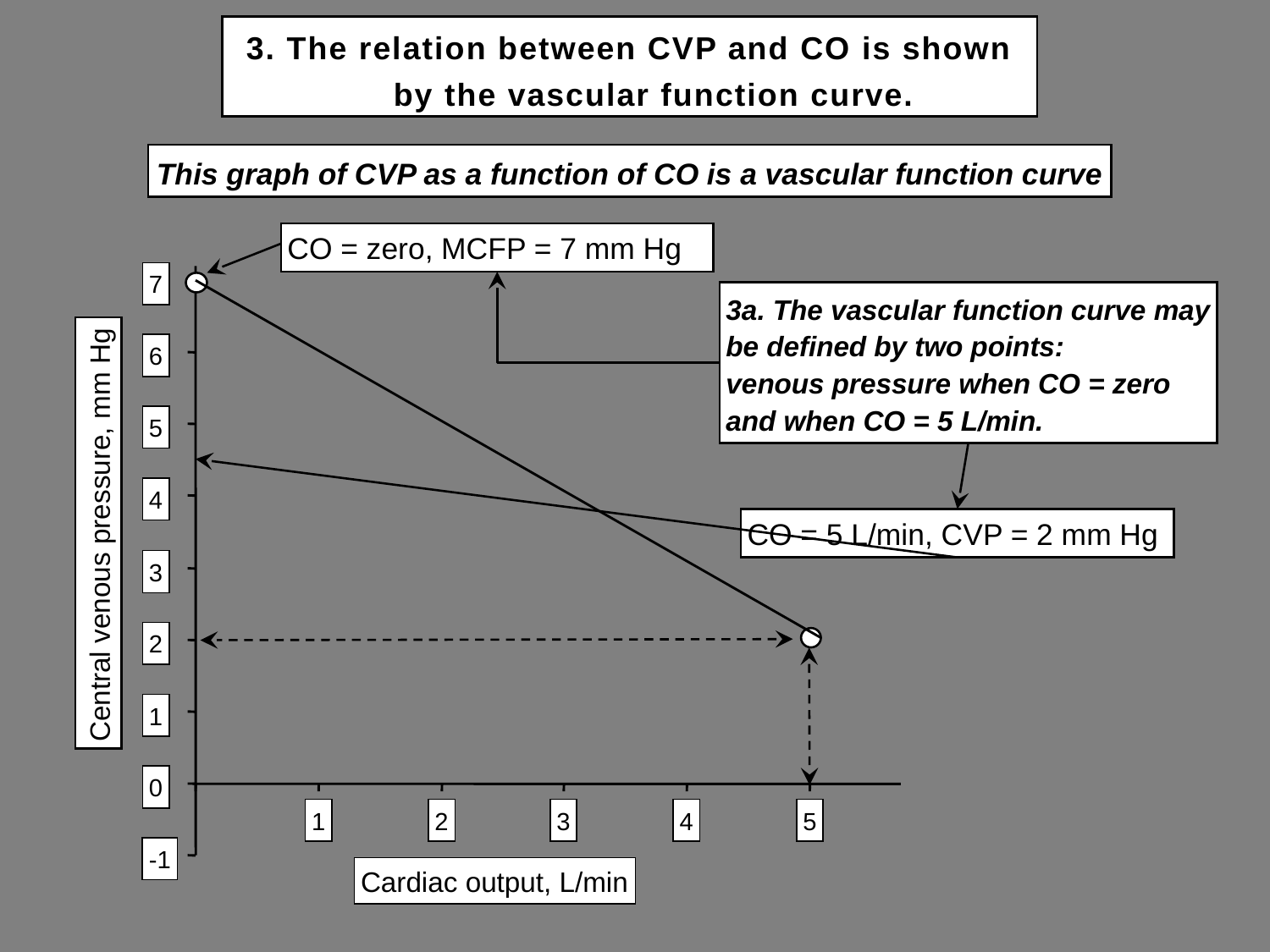

# 3. The relation between CVP and CO is shown by the vascular function curve.
This graph of CVP as a function of CO is a vascular function curve
CO = zero, MCFP = 7 mm Hg

7

3a. The vascular function curve may be defined by two points:
venous pressure when CO = zero and when CO = 5 L/min.
6

5

4

CO = 5 L/min, CVP = 2 mm Hg
Central venous pressure, mm Hg
3

2

1

0

1
2
3
4
5
-1

Cardiac output, L/min